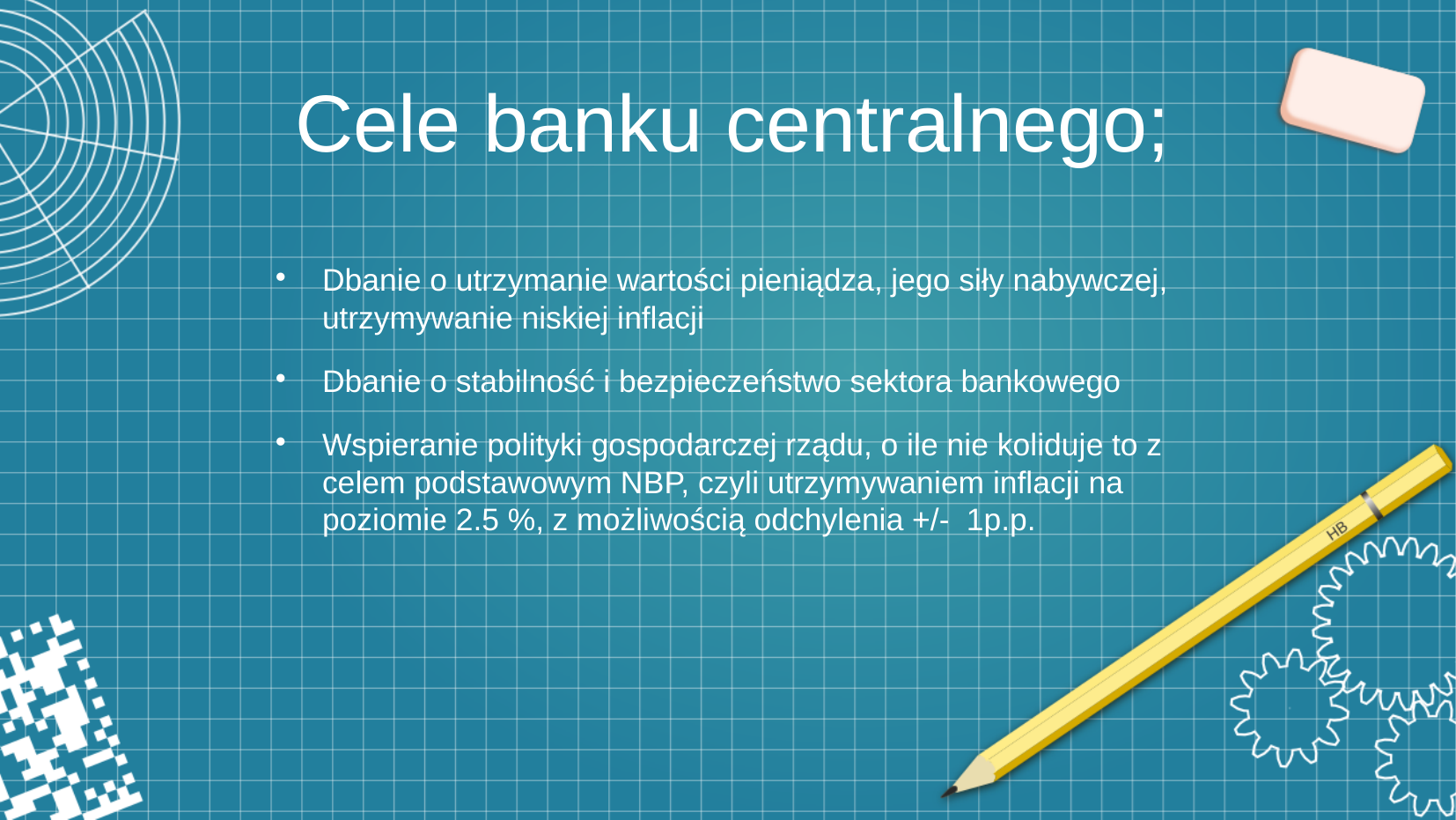

# Cele banku centralnego;
Dbanie o utrzymanie wartości pieniądza, jego siły nabywczej, utrzymywanie niskiej inflacji
Dbanie o stabilność i bezpieczeństwo sektora bankowego
Wspieranie polityki gospodarczej rządu, o ile nie koliduje to z celem podstawowym NBP, czyli utrzymywaniem inflacji na poziomie 2.5 %, z możliwością odchylenia +/-  1p.p.